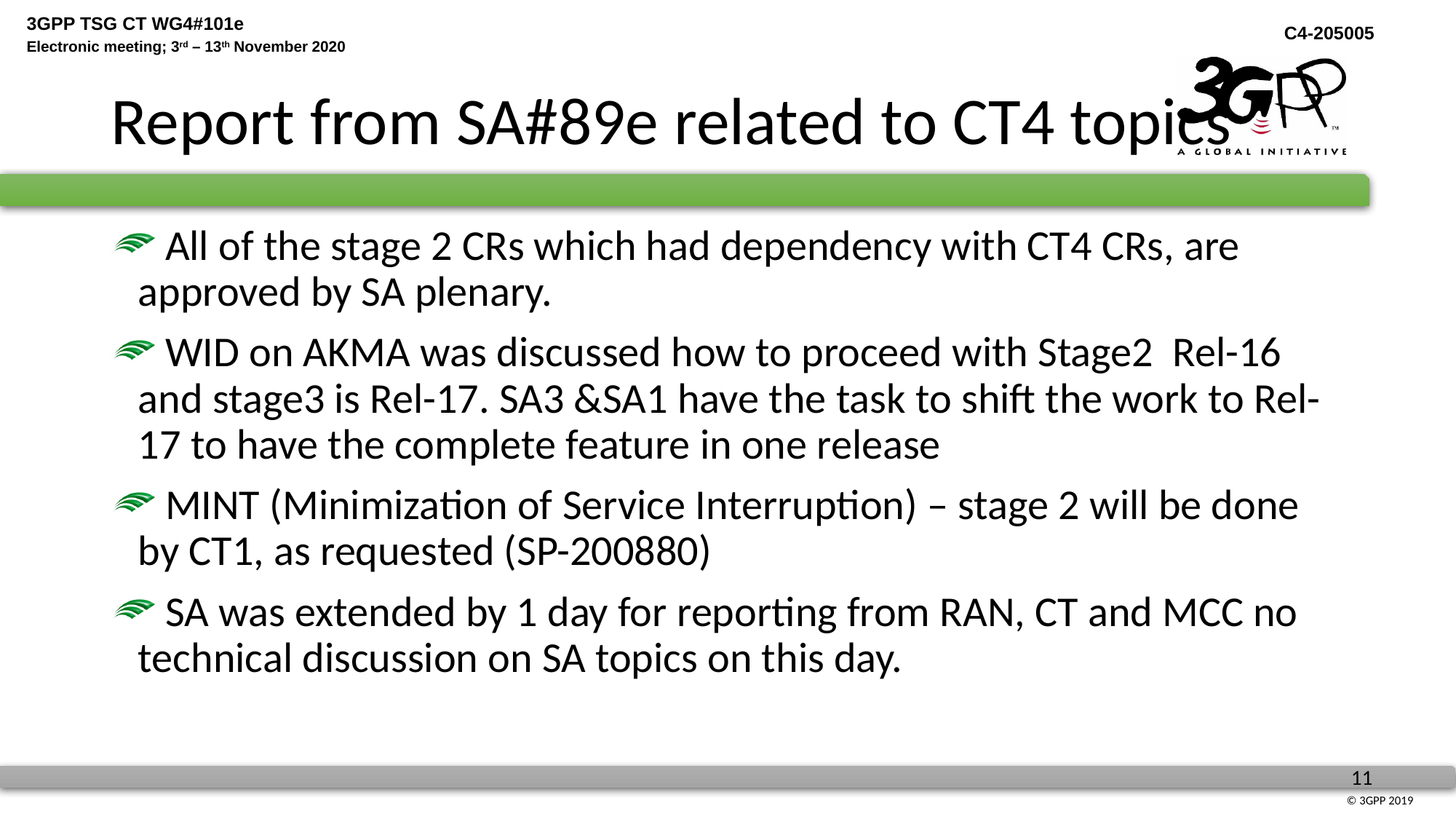

# Report from SA#89e related to CT4 topics
 All of the stage 2 CRs which had dependency with CT4 CRs, are approved by SA plenary.
 WID on AKMA was discussed how to proceed with Stage2  Rel-16 and stage3 is Rel-17. SA3 &SA1 have the task to shift the work to Rel-17 to have the complete feature in one release
 MINT (Minimization of Service Interruption) – stage 2 will be done by CT1, as requested (SP-200880)
 SA was extended by 1 day for reporting from RAN, CT and MCC no technical discussion on SA topics on this day.